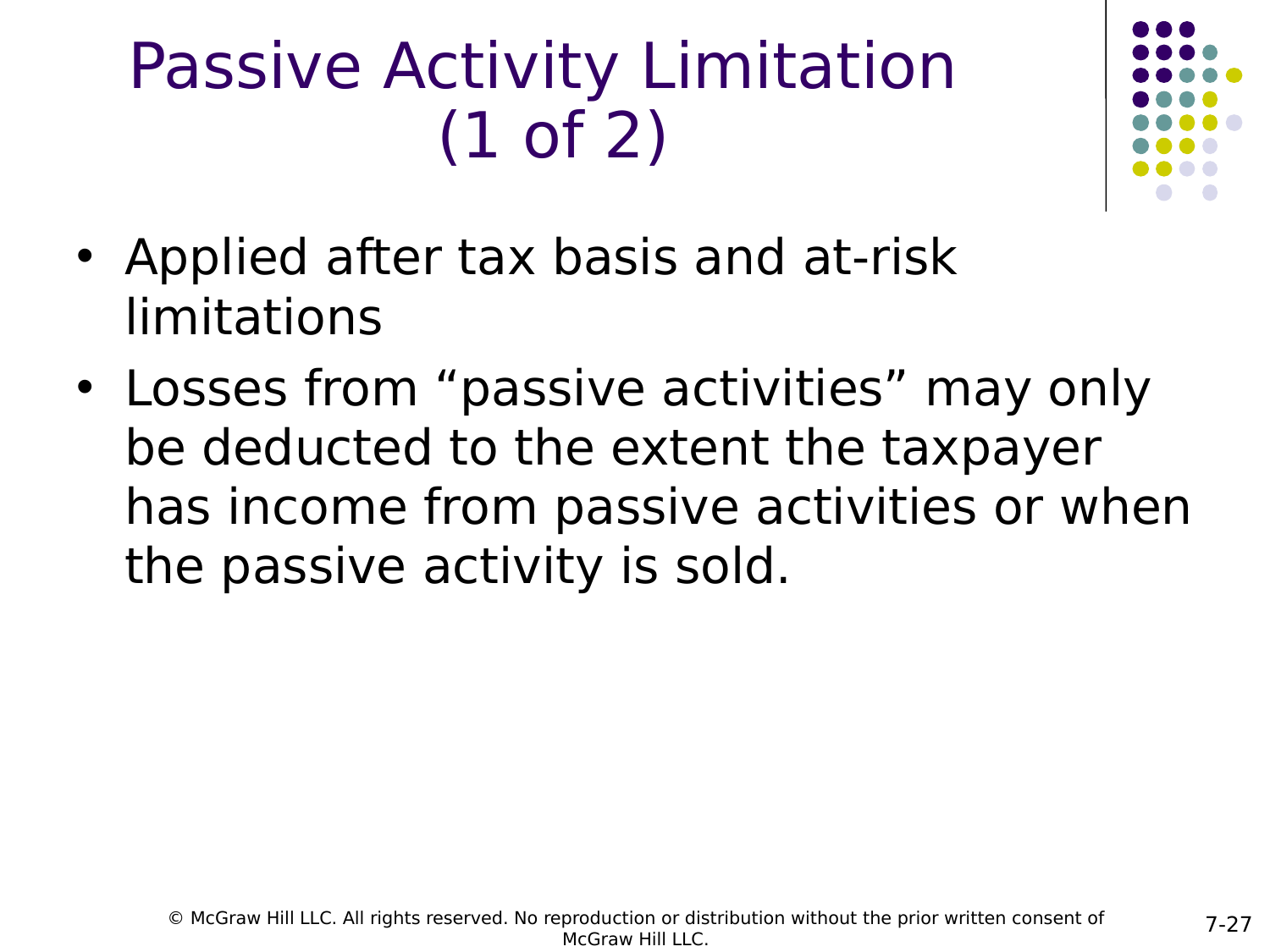

# Passive Activity Limitation (1 of 2)
Applied after tax basis and at-risk limitations
Losses from “passive activities” may only be deducted to the extent the taxpayer has income from passive activities or when the passive activity is sold.
7-27